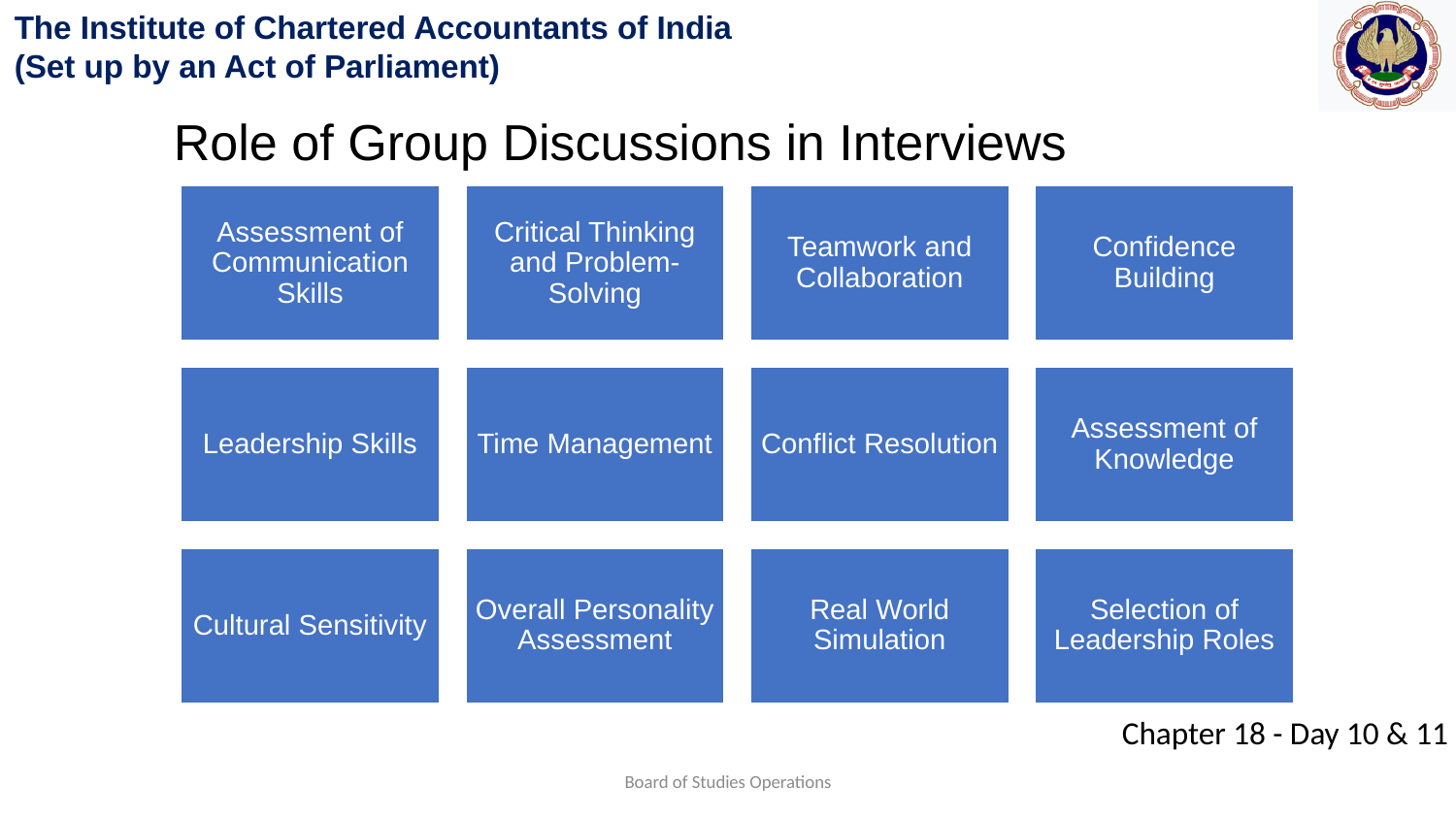

Role of Group Discussions in Interviews
Assessment of Communication Skills
Critical Thinking and Problem-Solving
Teamwork and Collaboration
Confidence Building
Leadership Skills
Time Management
Conflict Resolution
Assessment of Knowledge
Cultural Sensitivity
Overall Personality Assessment
Real World Simulation
Selection of Leadership Roles
Board of Studies Operations